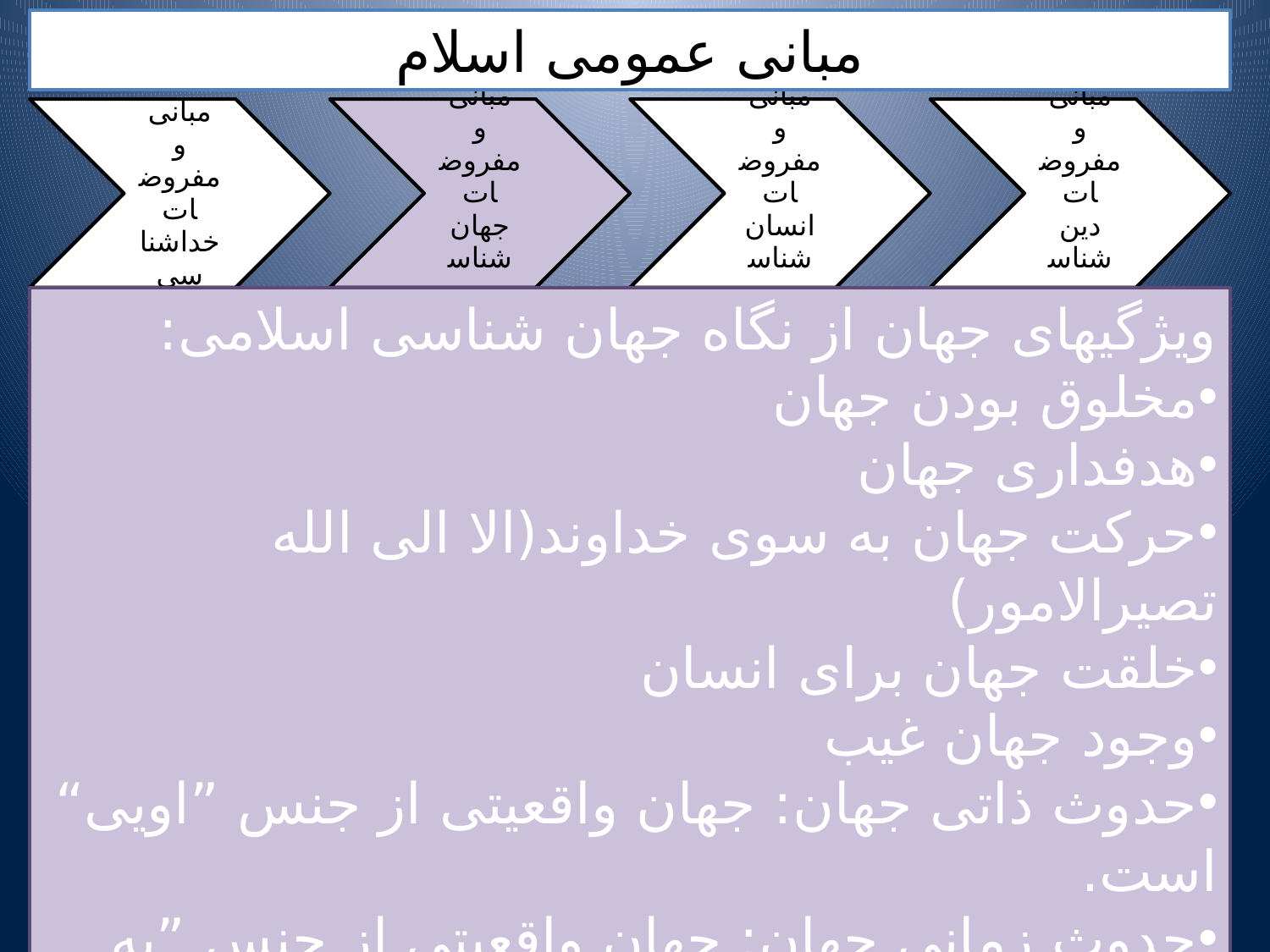

مبانی عمومی اسلام
مبانی و مفروضات خداشناسی
مبانی و مفروضات جهان شناسی
مبانی و مفروضات انسان شناسی
مبانی و مفروضات دین شناسی
ویژگیهای جهان از نگاه جهان شناسی اسلامی:
مخلوق بودن جهان
هدفداری جهان
حرکت جهان به سوی خداوند(الا الی الله تصیرالامور)
خلقت جهان برای انسان
وجود جهان غیب
حدوث ذاتی جهان: جهان واقعیتی از جنس ”اویی“ است.
حدوث زمانی جهان: جهان واقعیتی از جنس ”به سوی اویی“ است.